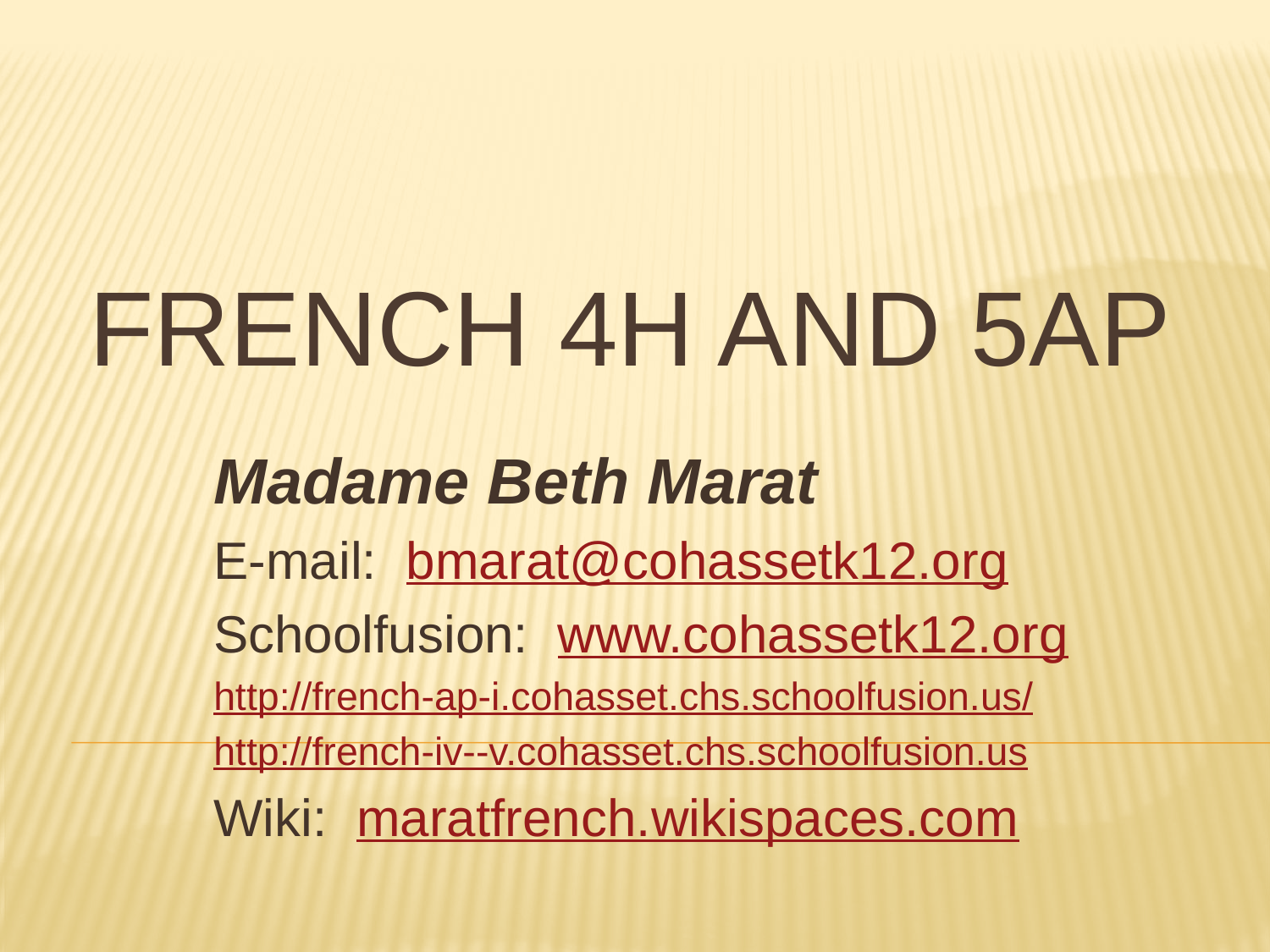

# French 4H and 5AP
Madame Beth Marat
E-mail:  bmarat@cohassetk12.org
Schoolfusion:  www.cohassetk12.org
http://french-ap-i.cohasset.chs.schoolfusion.us/
http://french-iv--v.cohasset.chs.schoolfusion.us
Wiki:  maratfrench.wikispaces.com